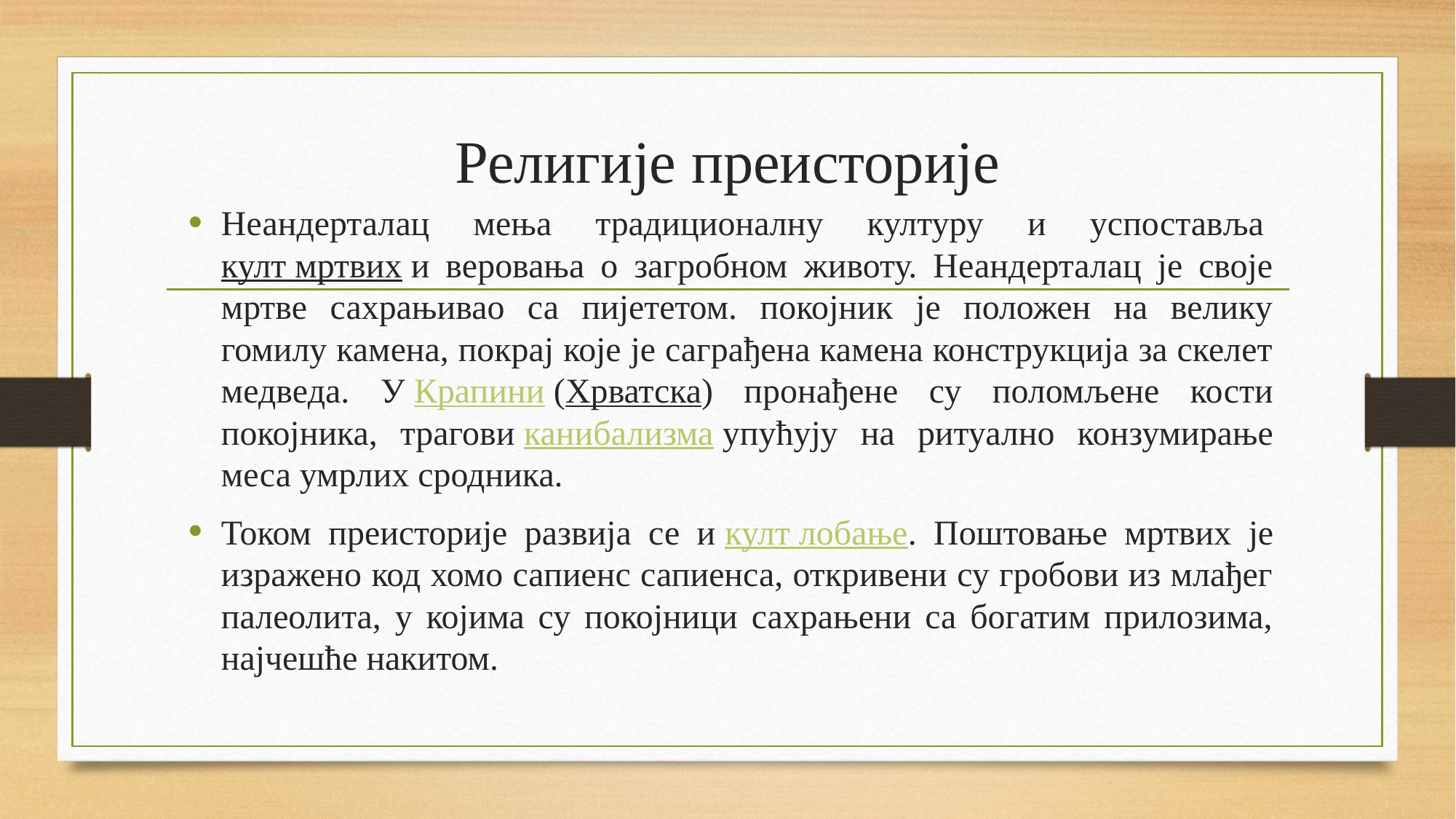

# Религије преисторије
Неандерталац мења традиционалну културу и успоставља култ мртвих и веровања о загробном животу. Неандерталац је своје мртве сахрањивао са пијететом. покојник је положен на велику гомилу камена, покрај које је саграђена камена конструкција за скелет медведа. У Крапини (Хрватска) пронађене су поломљене кости покојника, трагови канибализма упућују на ритуално конзумирање меса умрлих сродника.
Током преисторије развија се и култ лобање. Поштовање мртвих је изражено код хомо сапиенс сапиенса, откривени су гробови из млађег палеолита, у којима су покојници сахрањени са богатим прилозима, најчешће накитом.